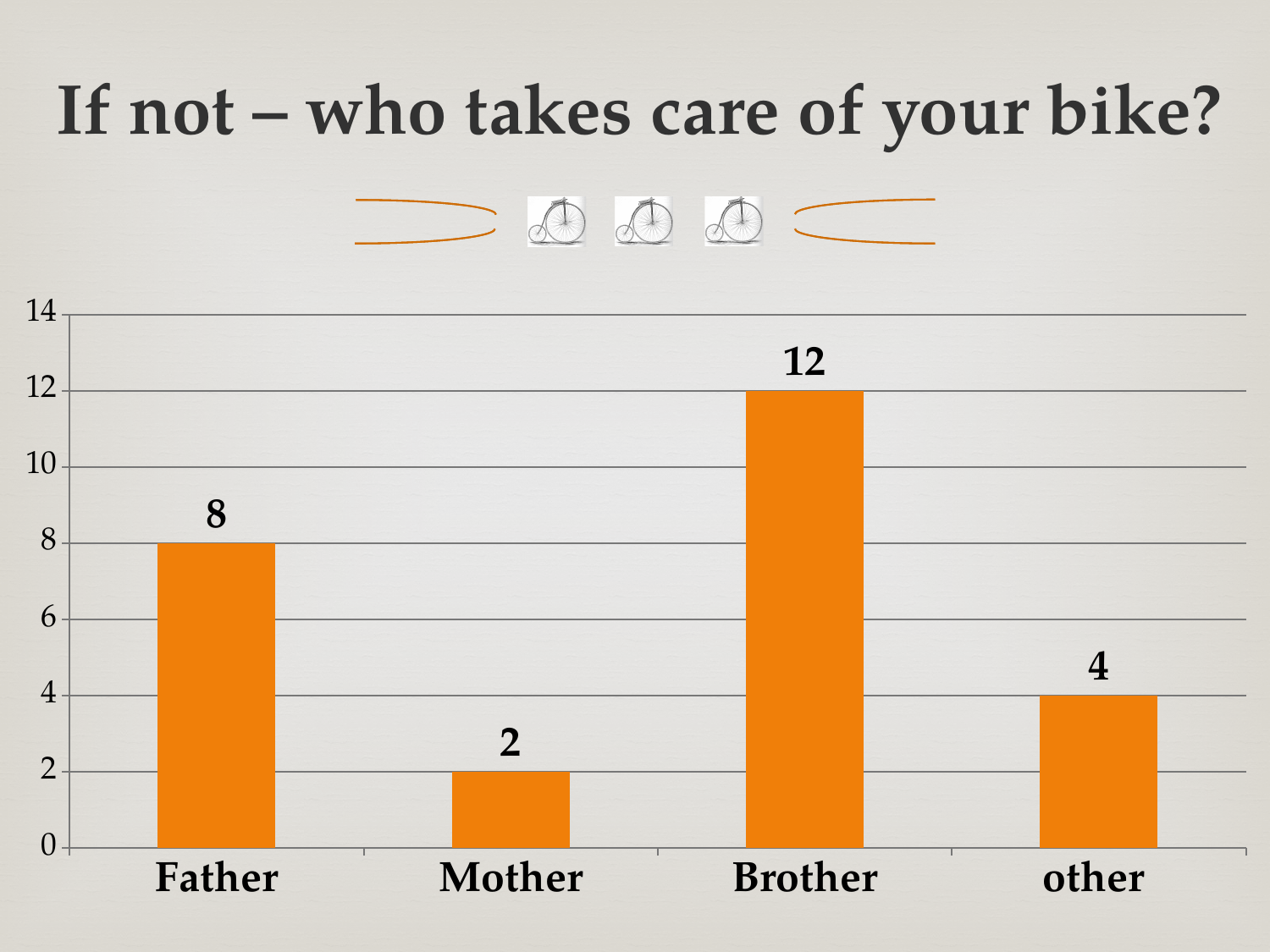

# If not – who takes care of your bike?

### Chart

| Category | Sērija 1 |
|---|---|
| Father | 8.0 |
| Mother | 2.0 |
| Brother | 12.0 |
| other  | 4.0 |